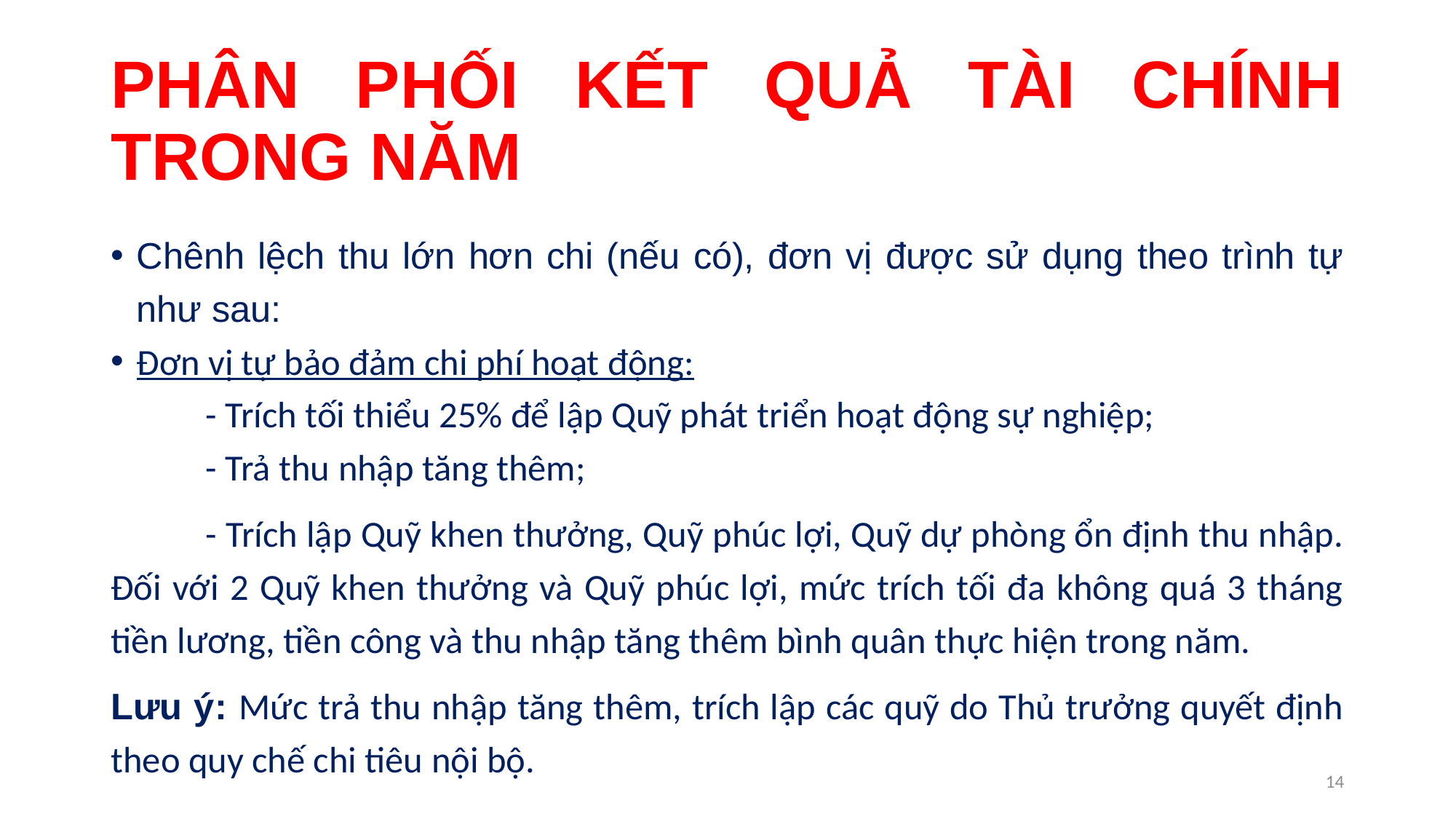

# PHÂN PHỐI KẾT QUẢ TÀI CHÍNH TRONG NĂM
Chênh lệch thu lớn hơn chi (nếu có), đơn vị được sử dụng theo trình tự như sau:
Đơn vị tự bảo đảm chi phí hoạt động:
	- Trích tối thiểu 25% để lập Quỹ phát triển hoạt động sự nghiệp;
	- Trả thu nhập tăng thêm;
	- Trích lập Quỹ khen thưởng, Quỹ phúc lợi, Quỹ dự phòng ổn định thu nhập. Đối với 2 Quỹ khen thưởng và Quỹ phúc lợi, mức trích tối đa không quá 3 tháng tiền lương, tiền công và thu nhập tăng thêm bình quân thực hiện trong năm.
Lưu ý: Mức trả thu nhập tăng thêm, trích lập các quỹ do Thủ trưởng quyết định theo quy chế chi tiêu nội bộ.
14